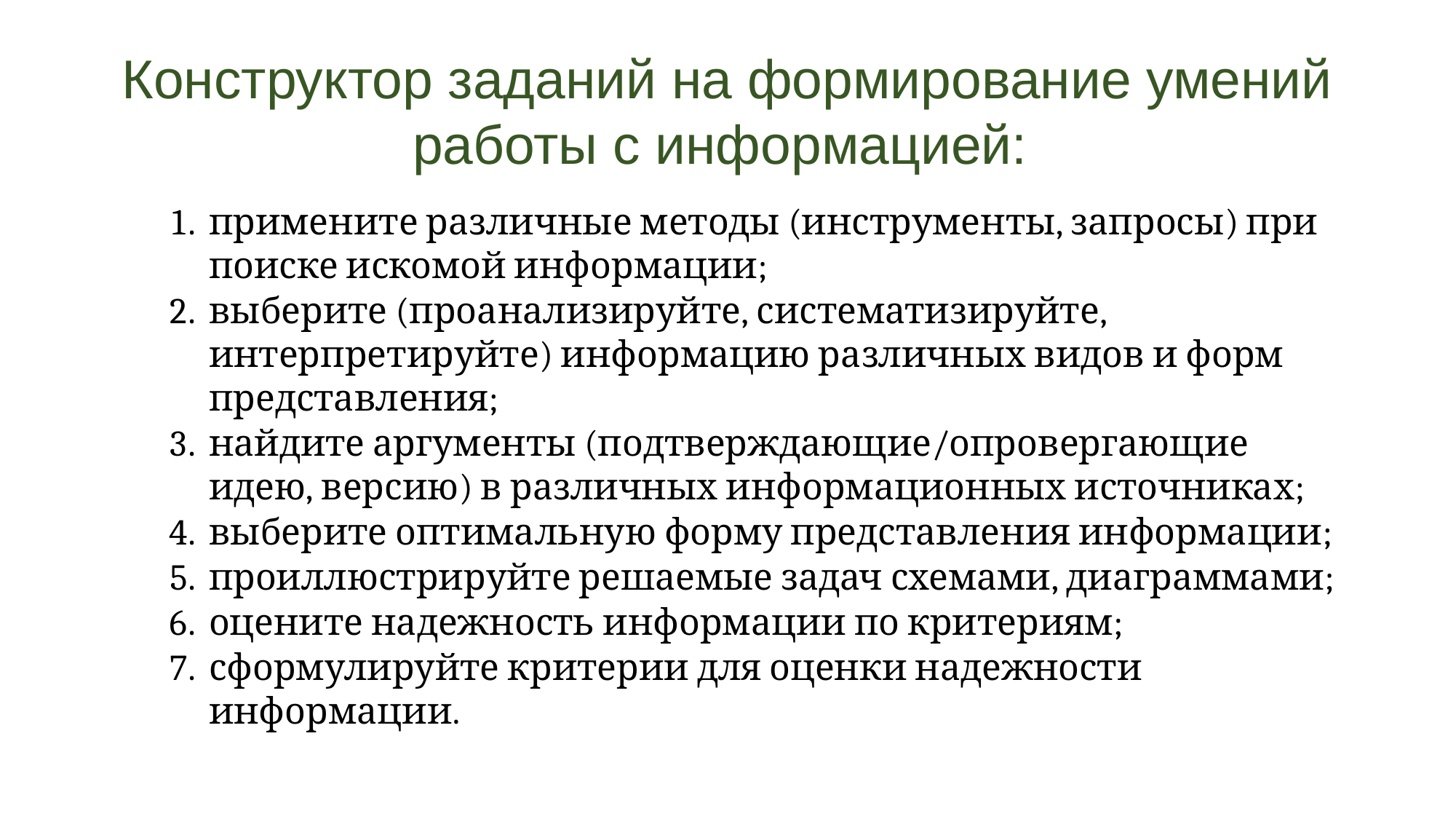

Конструктор заданий на формирование умений работы с информацией:
примените различные методы (инструменты, запросы) при поиске искомой информации;
выберите (проанализируйте, систематизируйте, интерпретируйте) информацию различных видов и форм представления;
найдите аргументы (подтверждающие/опровергающие идею, версию) в различных информационных источниках;
выберите оптимальную форму представления информации;
проиллюстрируйте решаемые задач схемами, диаграммами;
оцените надежность информации по критериям;
сформулируйте критерии для оценки надежности информации.